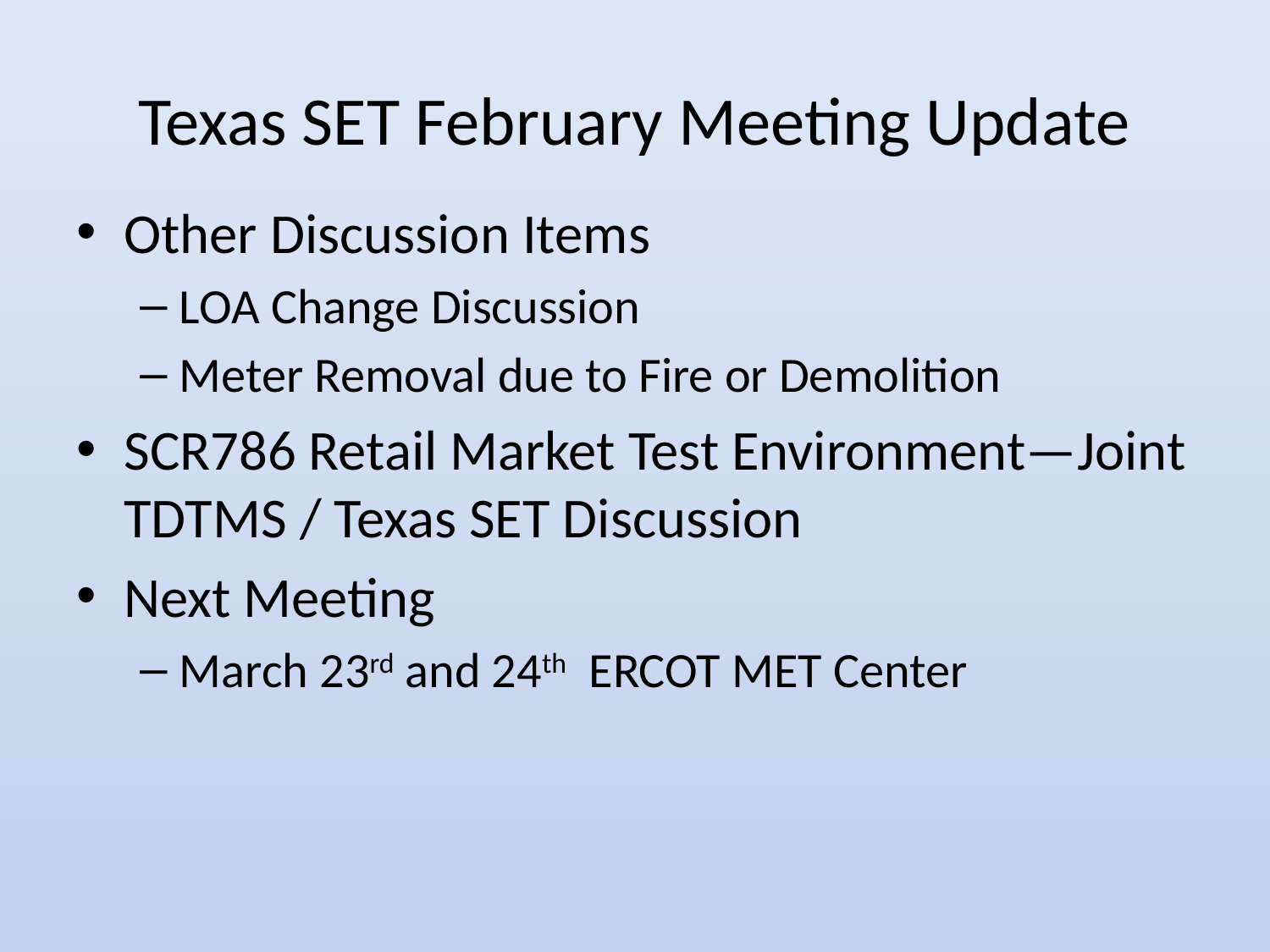

# Texas SET February Meeting Update
Other Discussion Items
LOA Change Discussion
Meter Removal due to Fire or Demolition
SCR786 Retail Market Test Environment—Joint TDTMS / Texas SET Discussion
Next Meeting
March 23rd and 24th  ERCOT MET Center